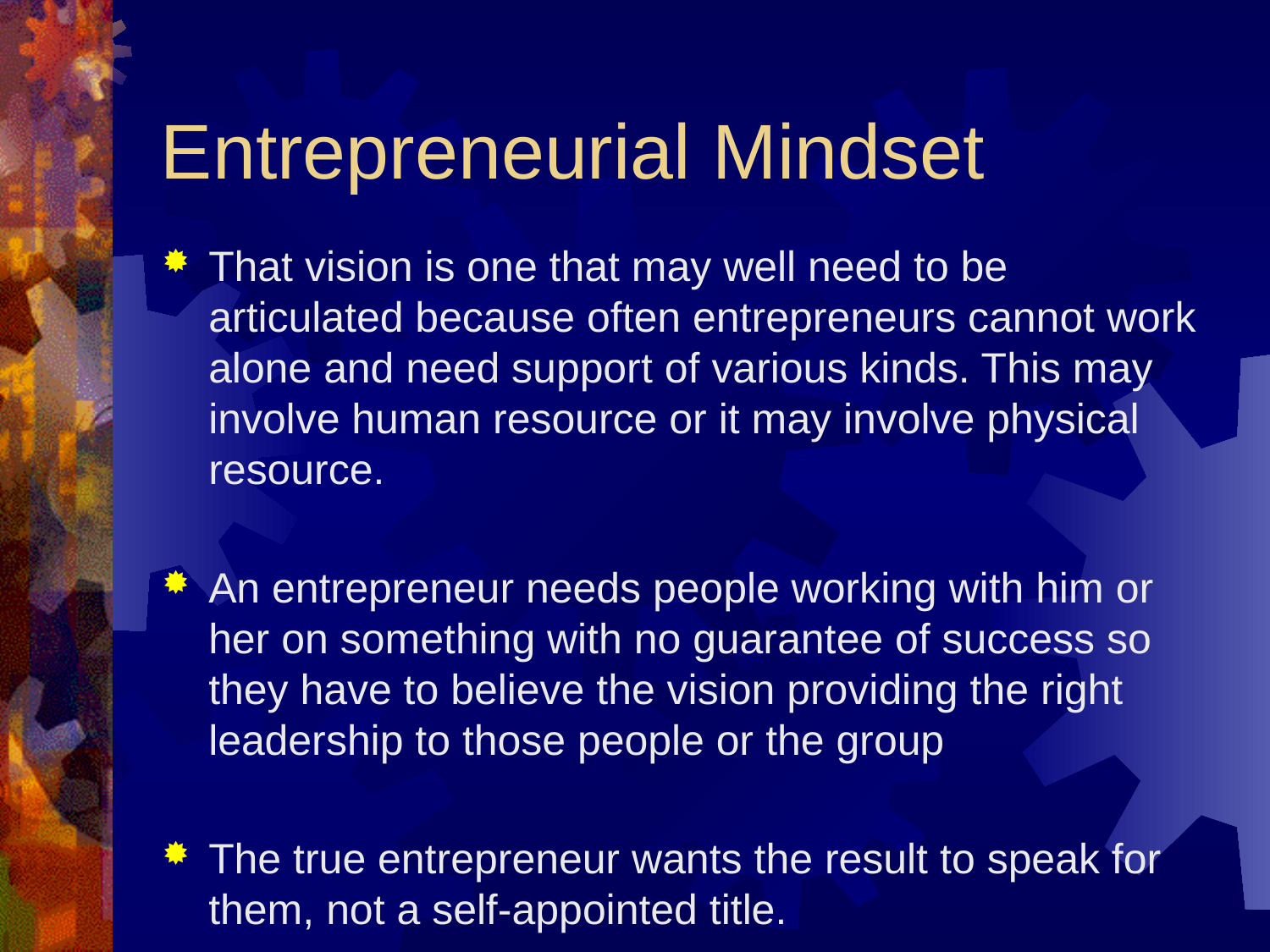

# Entrepreneurial Mindset
That vision is one that may well need to be articulated because often entrepreneurs cannot work alone and need support of various kinds. This may involve human resource or it may involve physical resource.

An entrepreneur needs people working with him or her on something with no guarantee of success so they have to believe the vision providing the right leadership to those people or the group

The true entrepreneur wants the result to speak for them, not a self-appointed title.